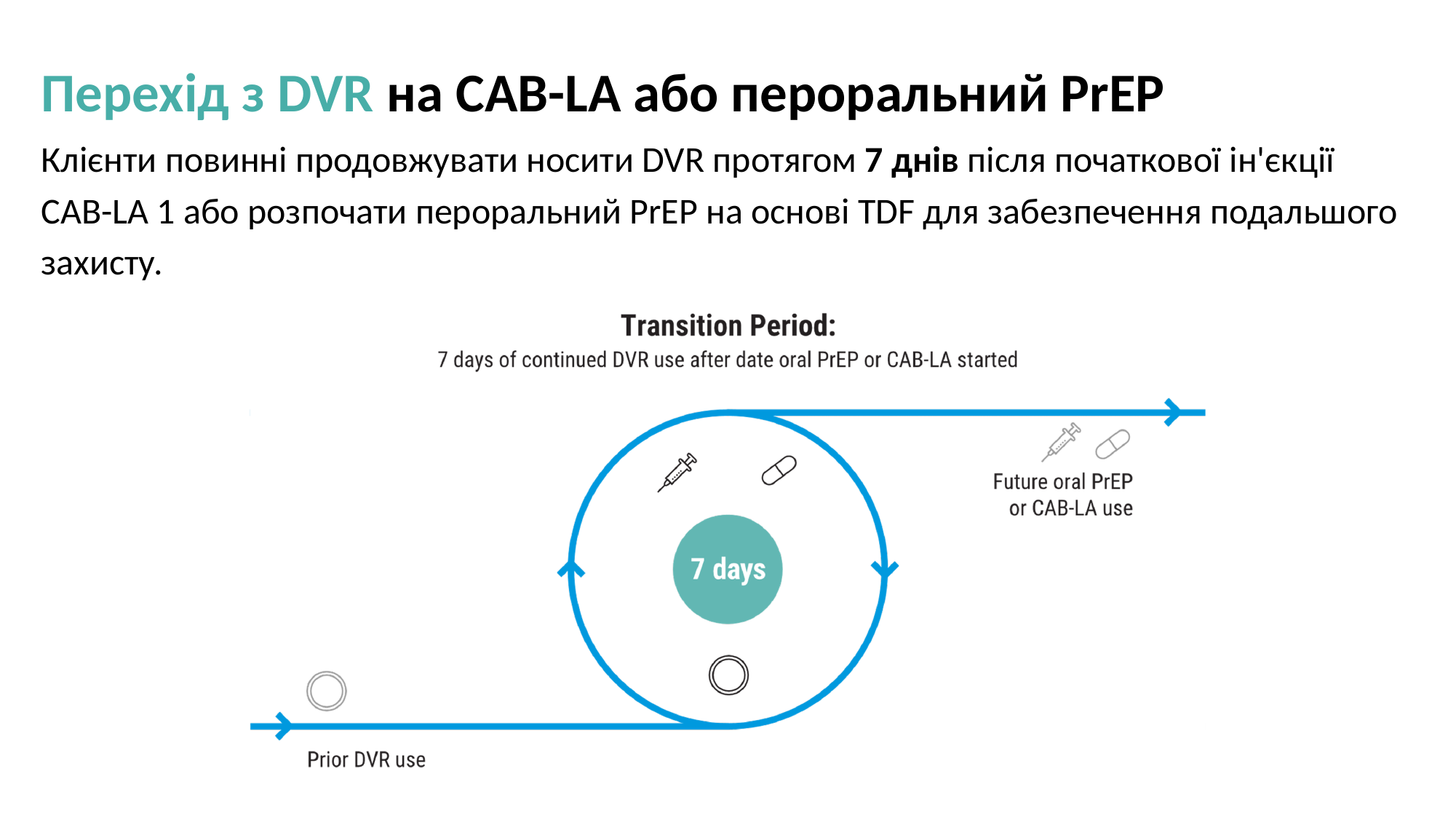

Перехід з DVR на CAB-LA або пероральний PrEP
Клієнти повинні продовжувати носити DVR протягом 7 днів після початкової ін'єкції CAB-LA 1 або розпочати пероральний PrEP на основі TDF для забезпечення подальшого захисту.